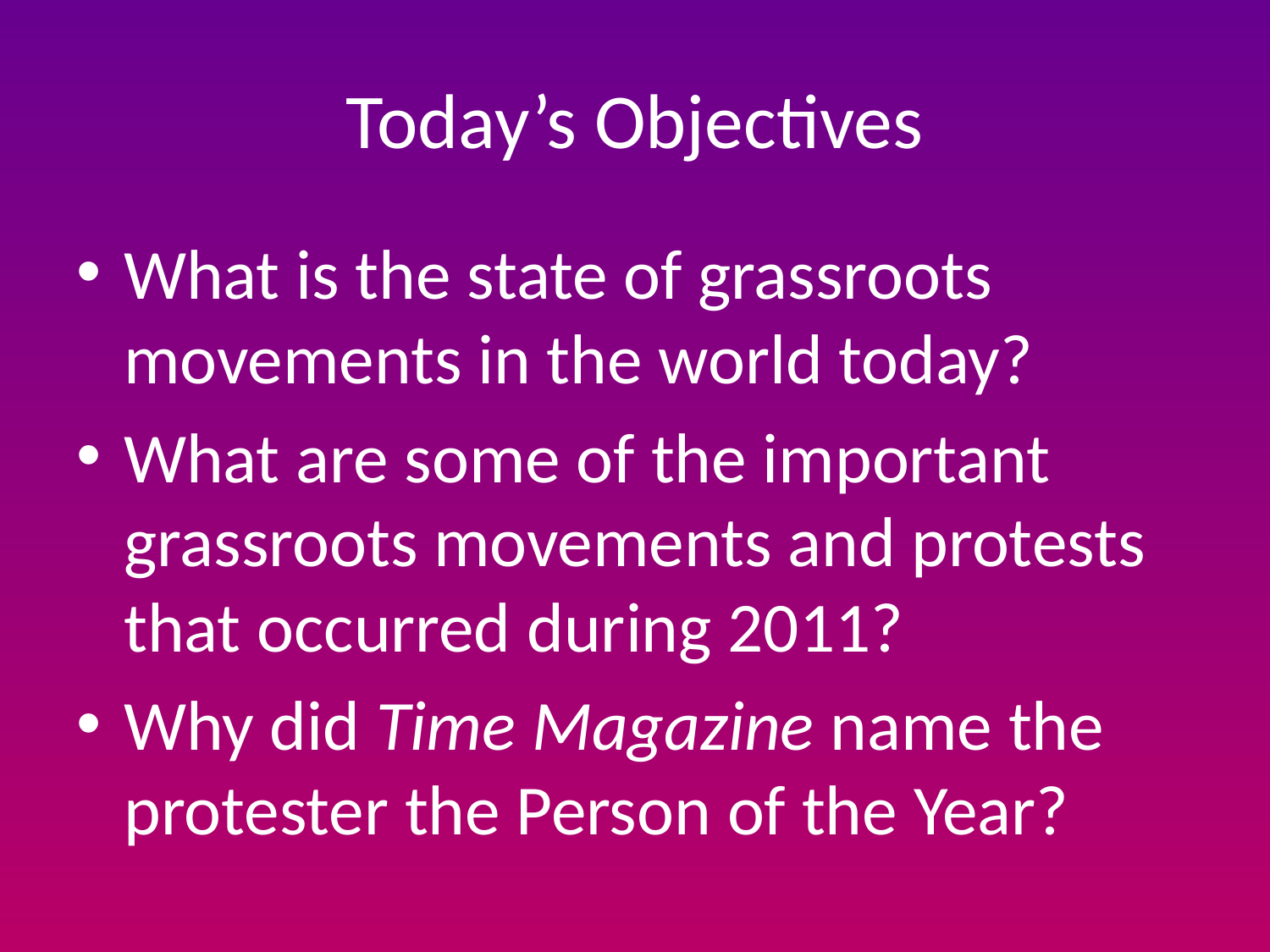

# Today’s Objectives
What is the state of grassroots movements in the world today?
What are some of the important grassroots movements and protests that occurred during 2011?
Why did Time Magazine name the protester the Person of the Year?